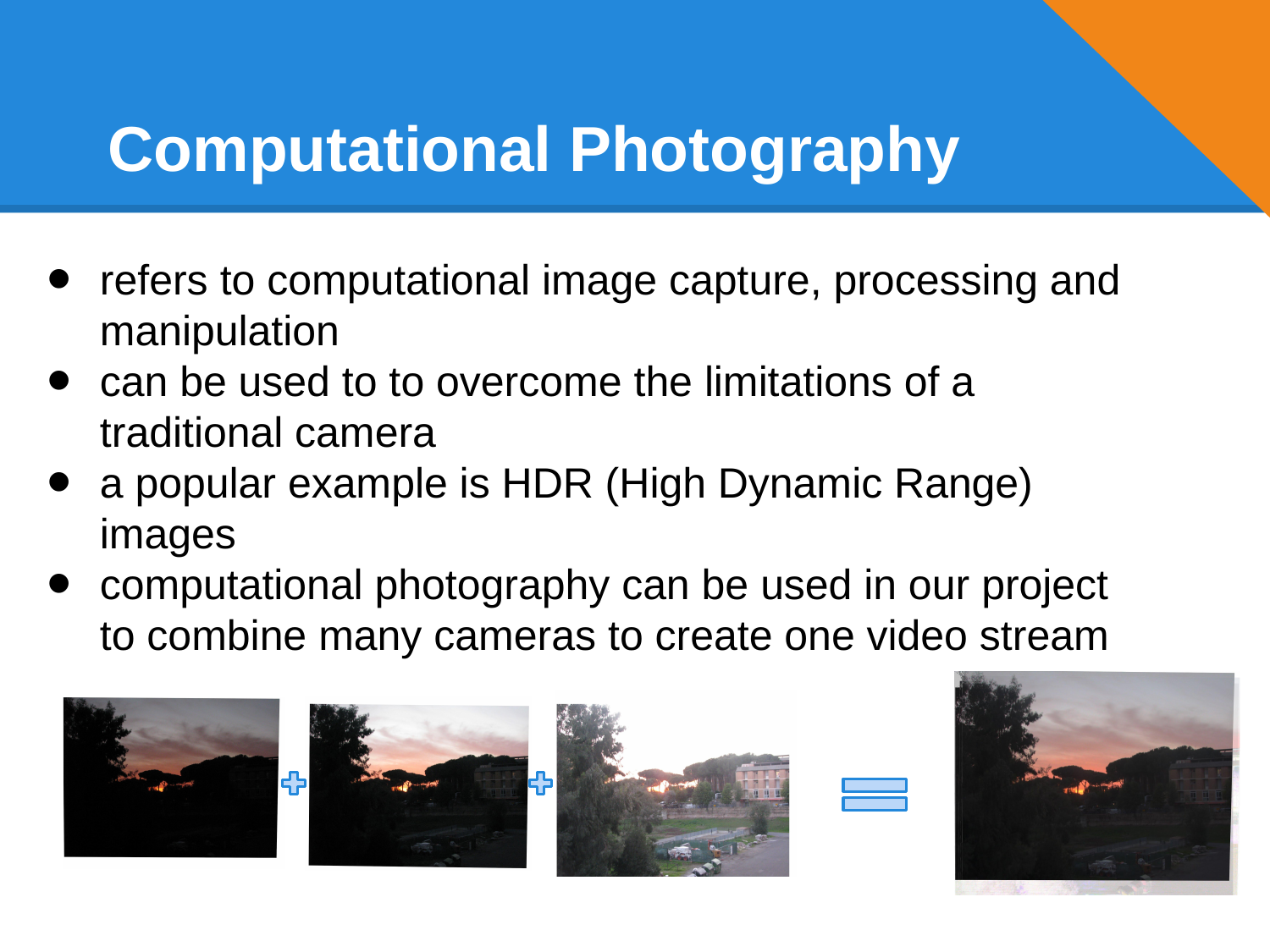

# Computational Photography

refers to computational image capture, processing and manipulation
can be used to to overcome the limitations of a traditional camera
a popular example is HDR (High Dynamic Range) images
computational photography can be used in our project to combine many cameras to create one video stream